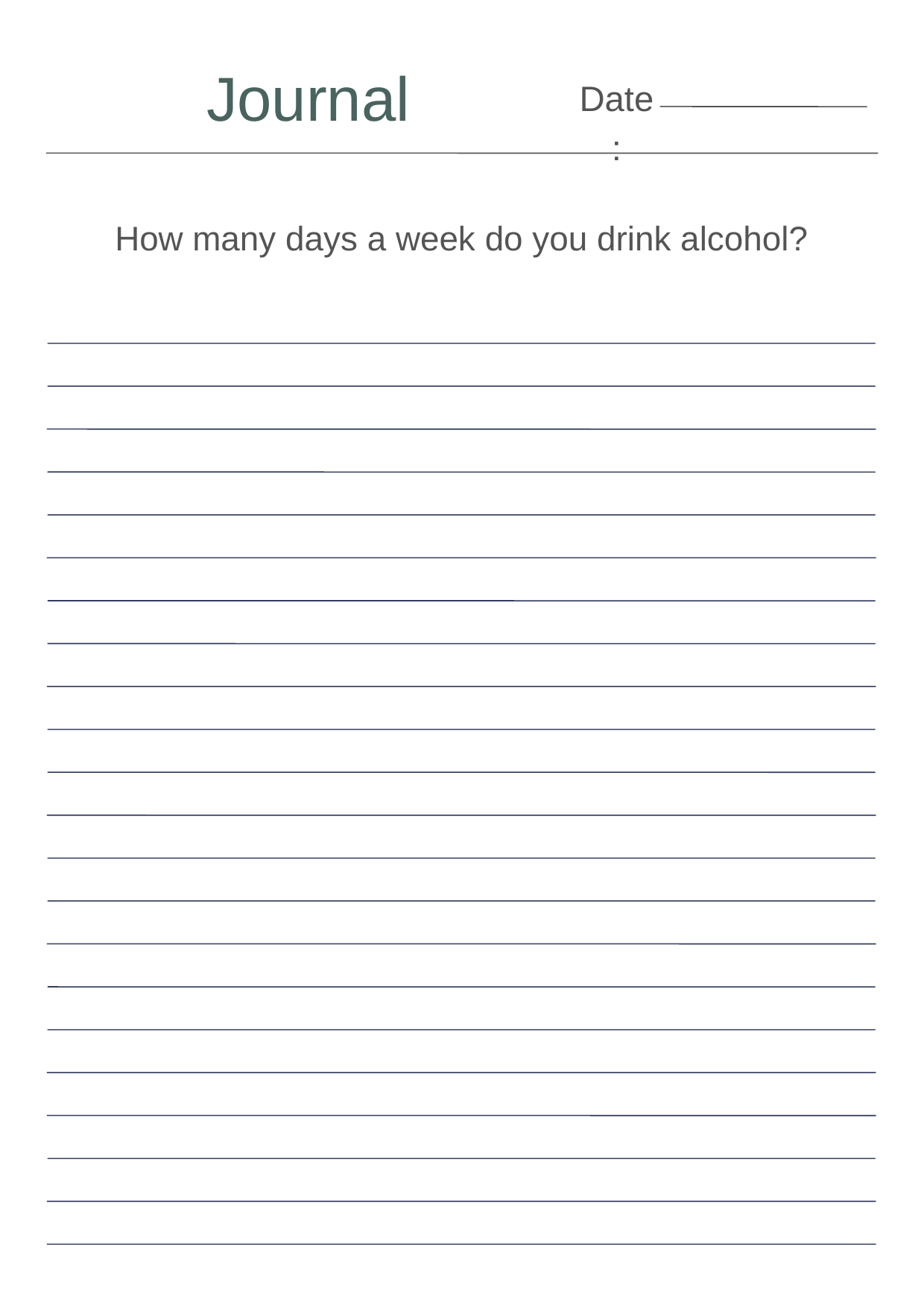

Journal
Date:

How many days a week do you drink alcohol?